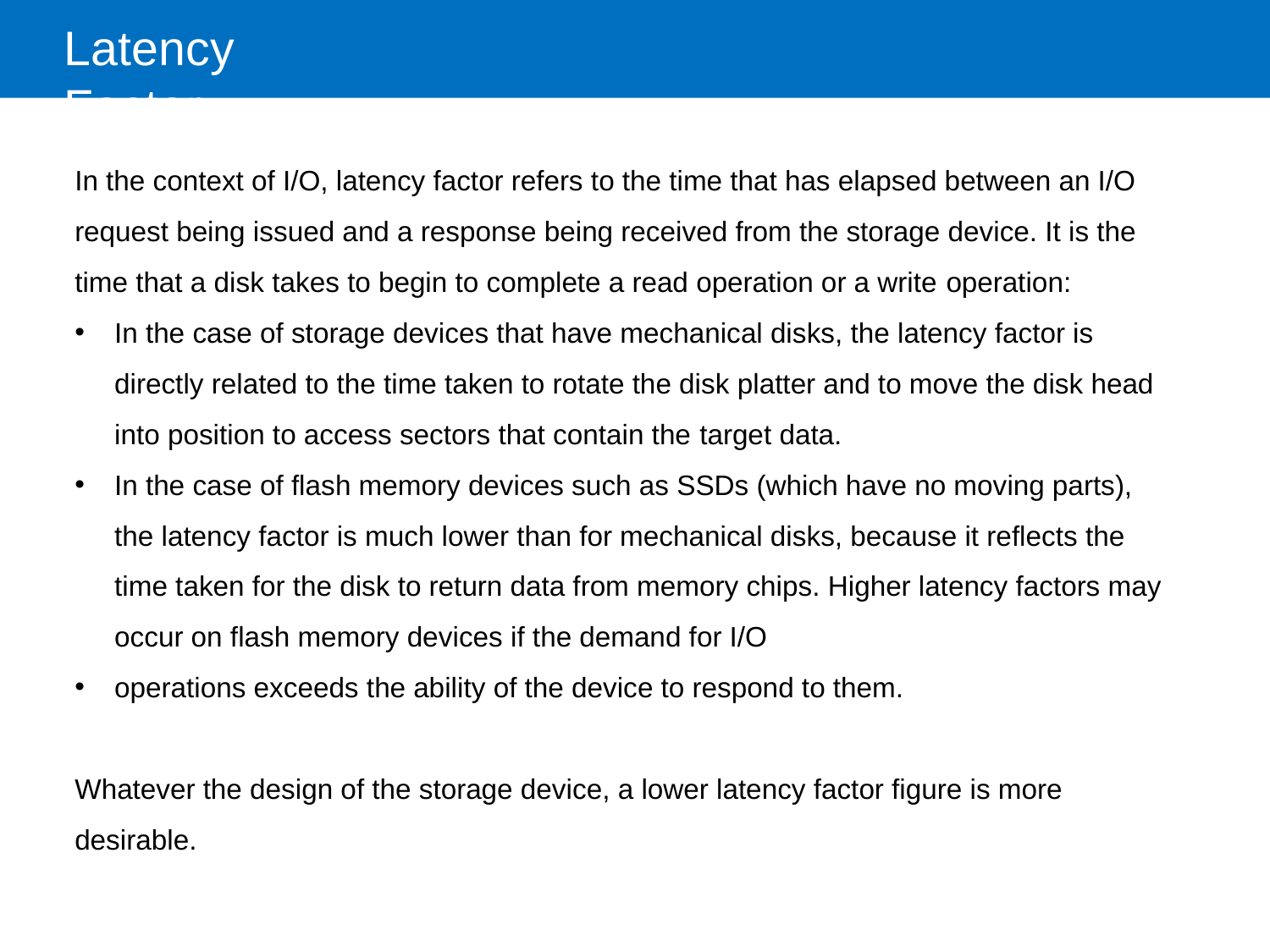

# Latency Factor
In the context of I/O, latency factor refers to the time that has elapsed between an I/O request being issued and a response being received from the storage device. It is the time that a disk takes to begin to complete a read operation or a write operation:
In the case of storage devices that have mechanical disks, the latency factor is directly related to the time taken to rotate the disk platter and to move the disk head into position to access sectors that contain the target data.
In the case of flash memory devices such as SSDs (which have no moving parts), the latency factor is much lower than for mechanical disks, because it reflects the time taken for the disk to return data from memory chips. Higher latency factors may occur on flash memory devices if the demand for I/O
operations exceeds the ability of the device to respond to them.

Whatever the design of the storage device, a lower latency factor figure is more desirable.